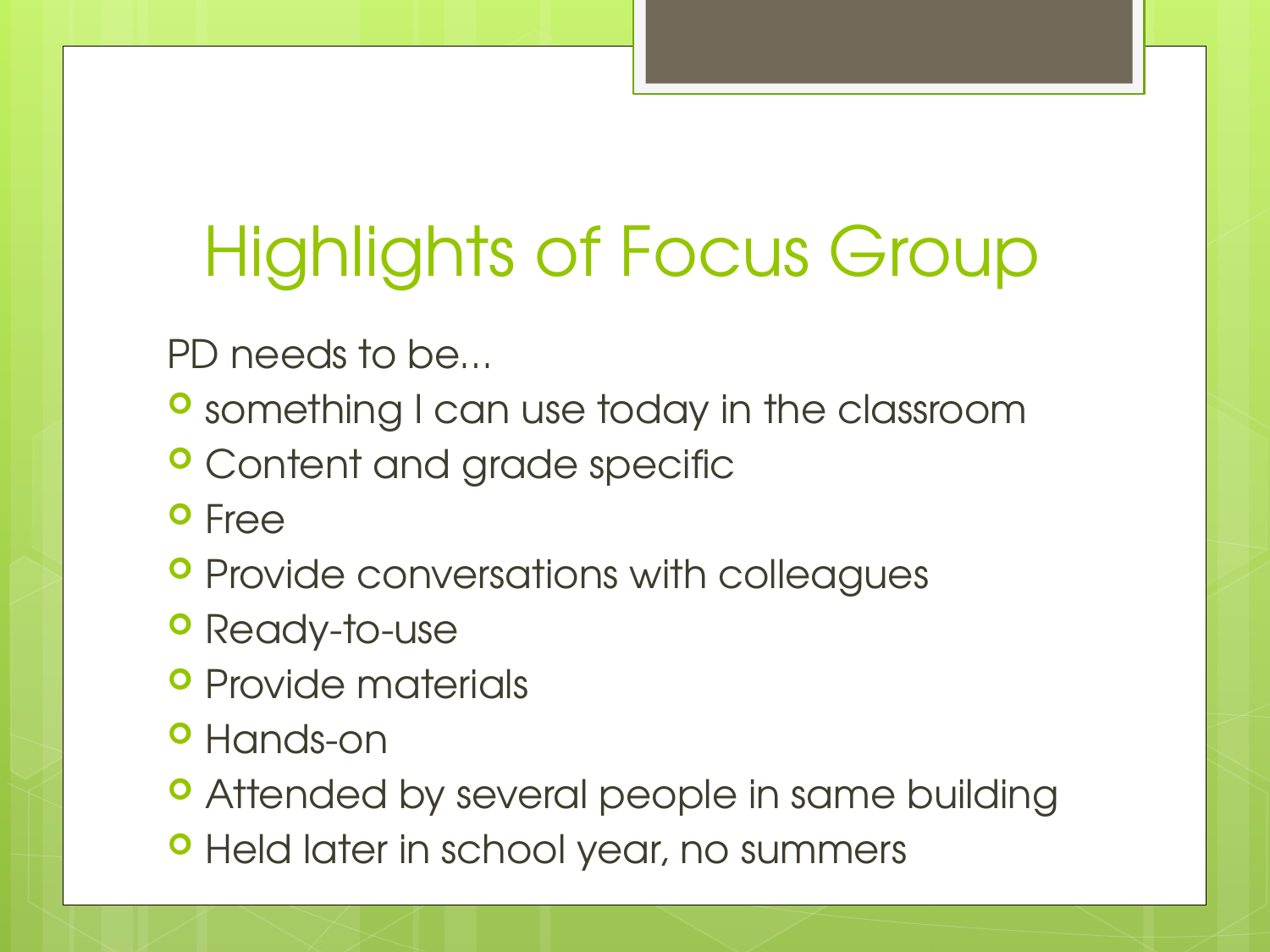

# Highlights of Focus Group
PD needs to be…
something I can use today in the classroom
Content and grade specific
Free
Provide conversations with colleagues
Ready-to-use
Provide materials
Hands-on
Attended by several people in same building
Held later in school year, no summers